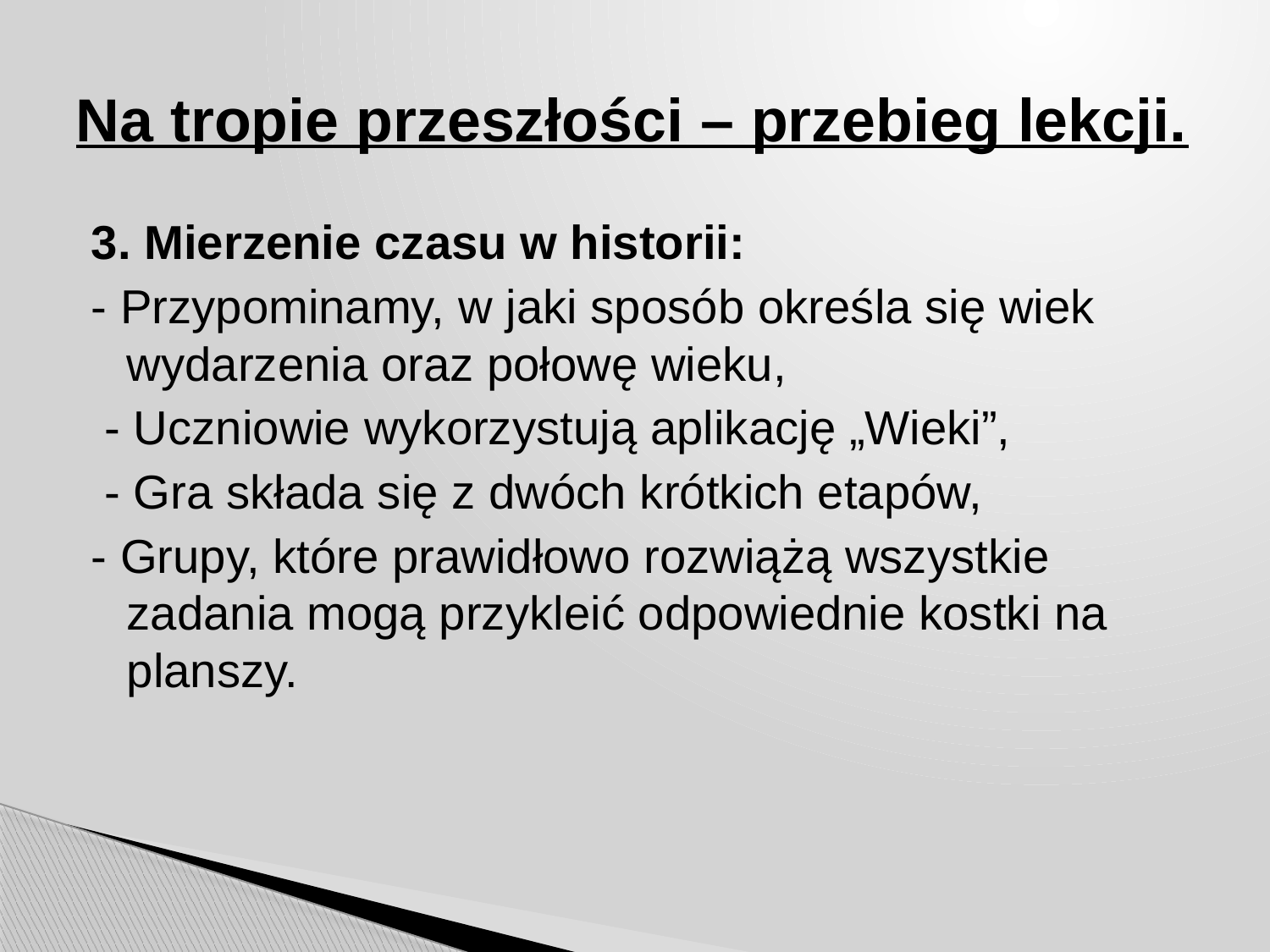

# Na tropie przeszłości – przebieg lekcji.
3. Mierzenie czasu w historii:
- Przypominamy, w jaki sposób określa się wiek wydarzenia oraz połowę wieku,
 - Uczniowie wykorzystują aplikację „Wieki”,
 - Gra składa się z dwóch krótkich etapów,
- Grupy, które prawidłowo rozwiążą wszystkie zadania mogą przykleić odpowiednie kostki na planszy.